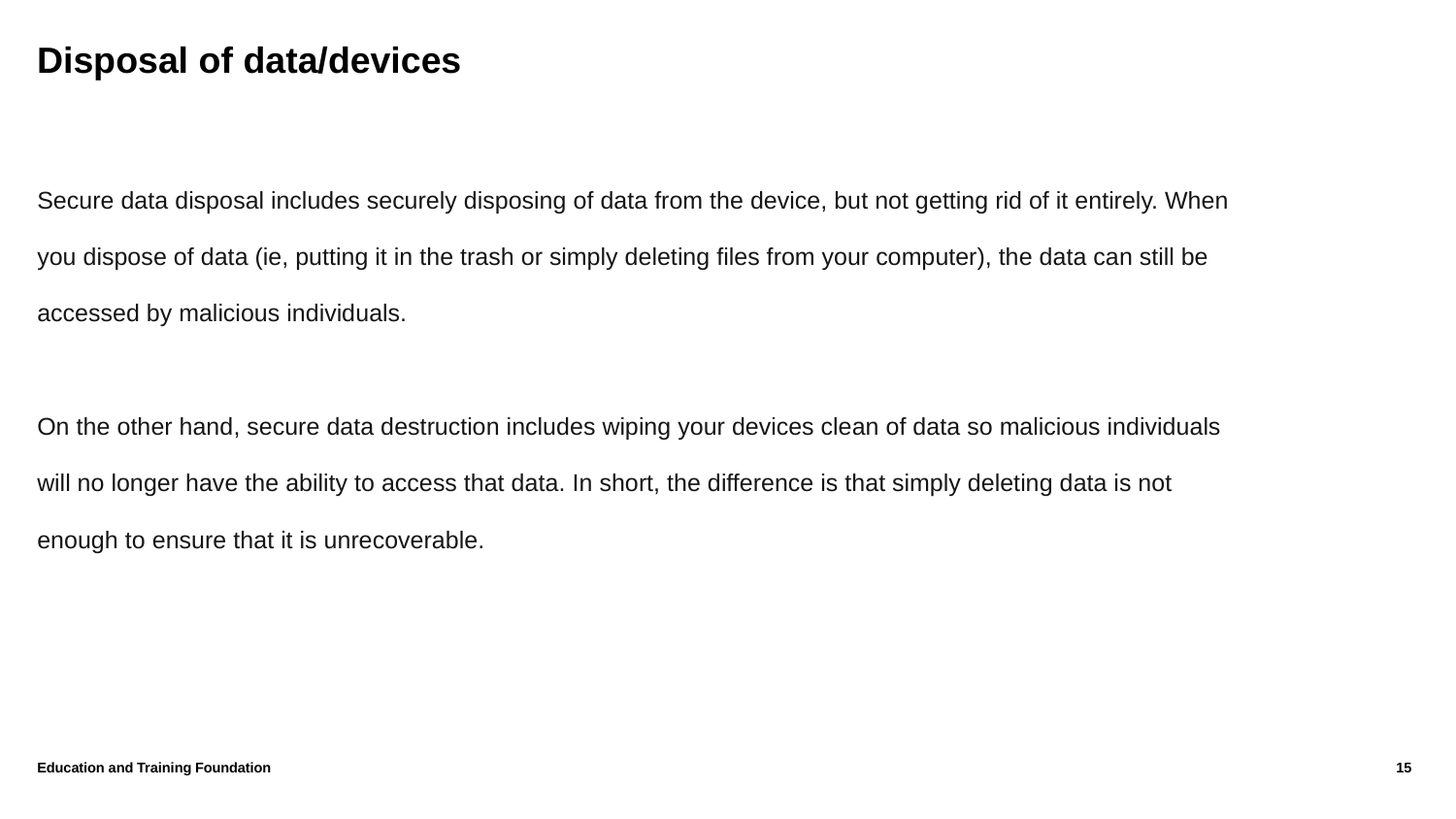

# Disposal of data/devices
Secure data disposal includes securely disposing of data from the device, but not getting rid of it entirely. When you dispose of data (ie, putting it in the trash or simply deleting files from your computer), the data can still be accessed by malicious individuals.

On the other hand, secure data destruction includes wiping your devices clean of data so malicious individuals will no longer have the ability to access that data. In short, the difference is that simply deleting data is not enough to ensure that it is unrecoverable.

Education and Training Foundation
15